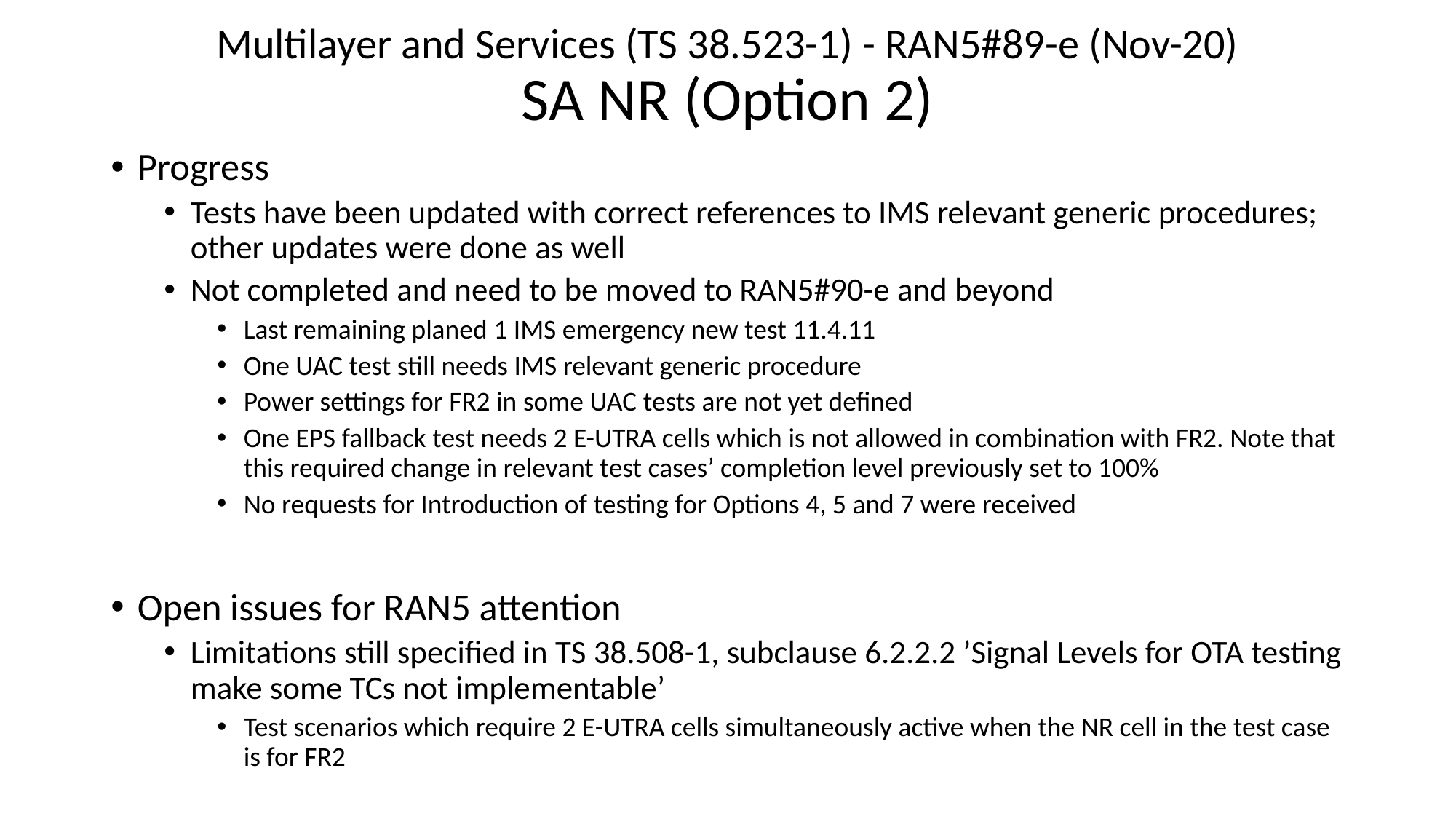

# Multilayer and Services (TS 38.523-1) - RAN5#89-e (Nov-20) SA NR (Option 2)
Progress
Tests have been updated with correct references to IMS relevant generic procedures; other updates were done as well
Not completed and need to be moved to RAN5#90-e and beyond
Last remaining planed 1 IMS emergency new test 11.4.11
One UAC test still needs IMS relevant generic procedure
Power settings for FR2 in some UAC tests are not yet defined
One EPS fallback test needs 2 E-UTRA cells which is not allowed in combination with FR2. Note that this required change in relevant test cases’ completion level previously set to 100%
No requests for Introduction of testing for Options 4, 5 and 7 were received

Open issues for RAN5 attention
Limitations still specified in TS 38.508-1, subclause 6.2.2.2 ’Signal Levels for OTA testing make some TCs not implementable’
Test scenarios which require 2 E-UTRA cells simultaneously active when the NR cell in the test case is for FR2